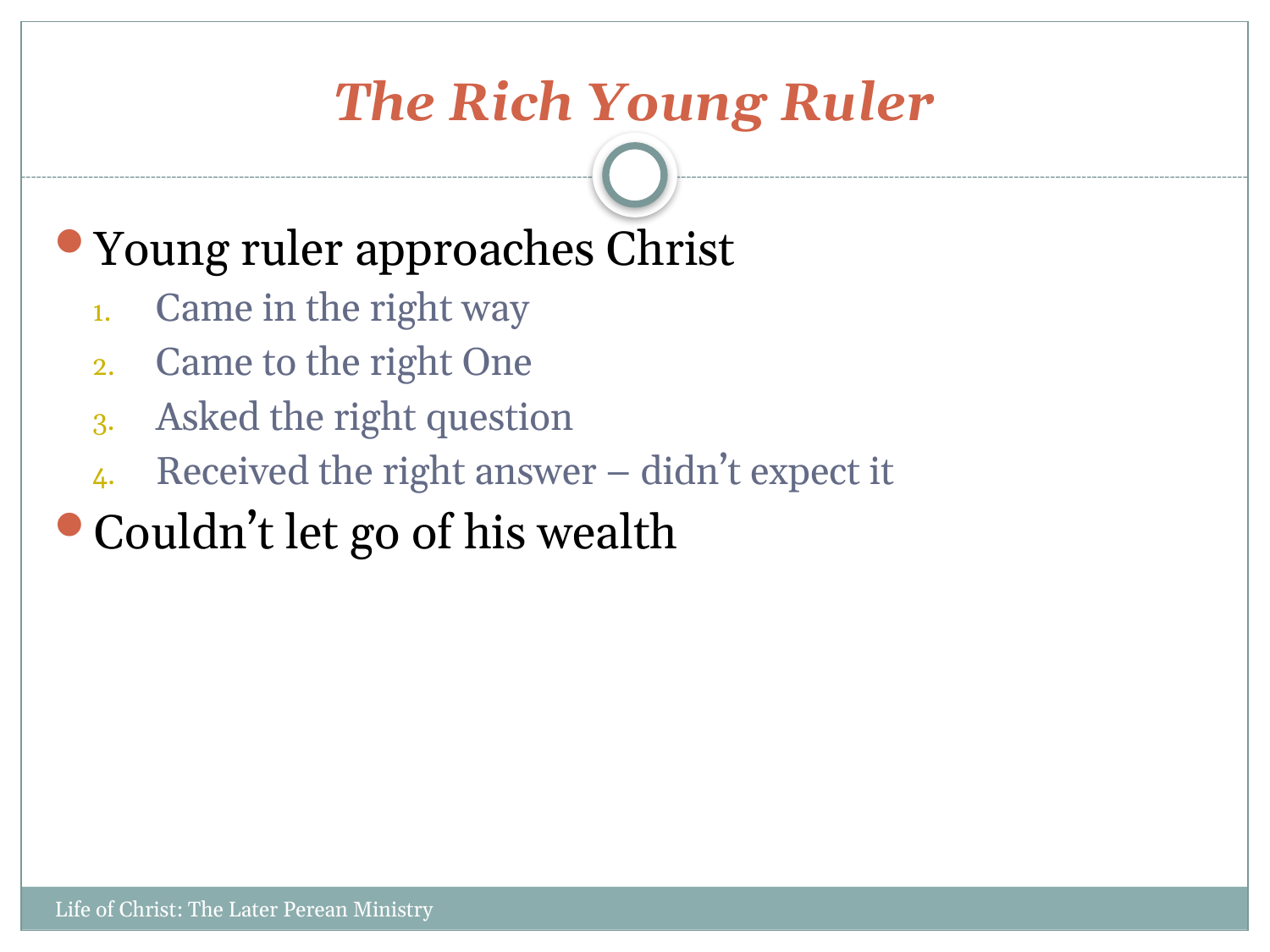

# The Rich Young Ruler
Young ruler approaches Christ
Came in the right way
Came to the right One
Asked the right question
Received the right answer – didn’t expect it
Couldn’t let go of his wealth
Life of Christ: The Later Perean Ministry